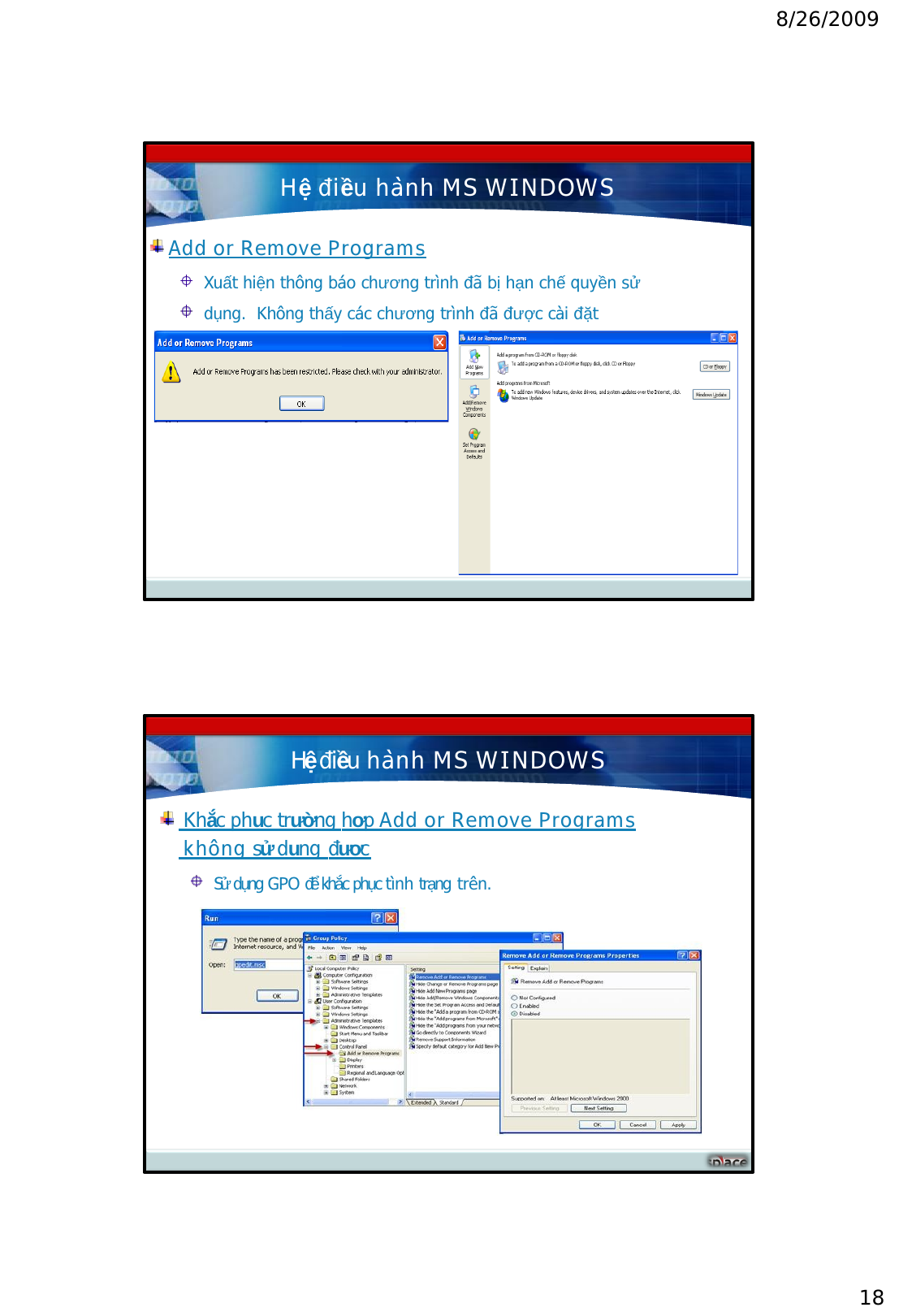

8/26/2009

Hệ điều hành MS WINDOWS

Add or Remove Programs
Xuất hiện thông báo chương trình đã bị hạn chế quyền sử dụng.  Không thấy các chương trình đã được cài đặt

Hệ điều hành MS WINDOWS

 Khắc phục trường hợp Add or Remove Programs
 không sử dụng được
Sử dụng GPO để khắc phục tình trạng trên.

18